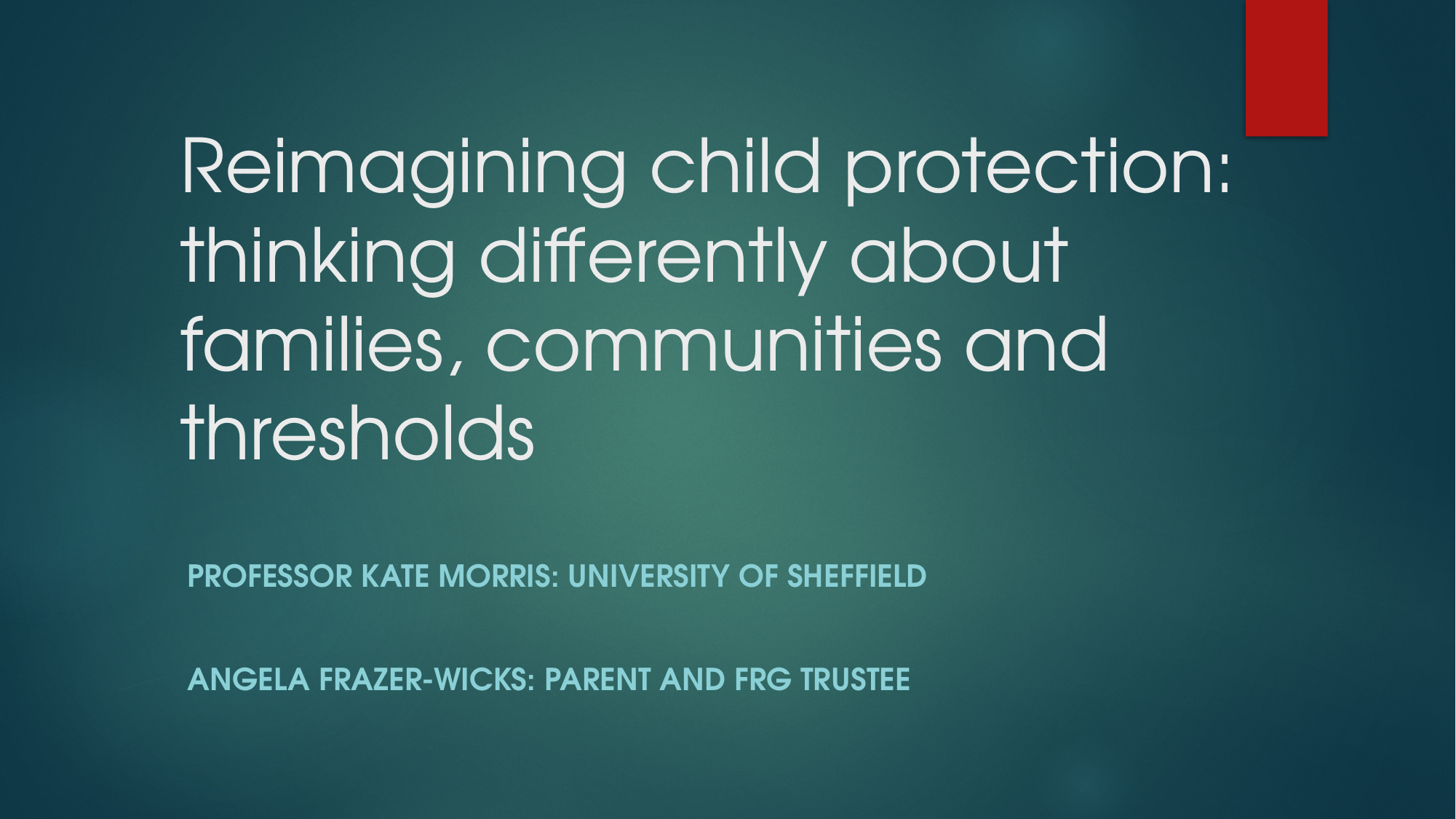

# Reimagining child protection: thinking differently about families, communities and thresholds
Professor Kate Morris: University of Sheffield

Angela Frazer-Wicks: Parent and FRG Trustee